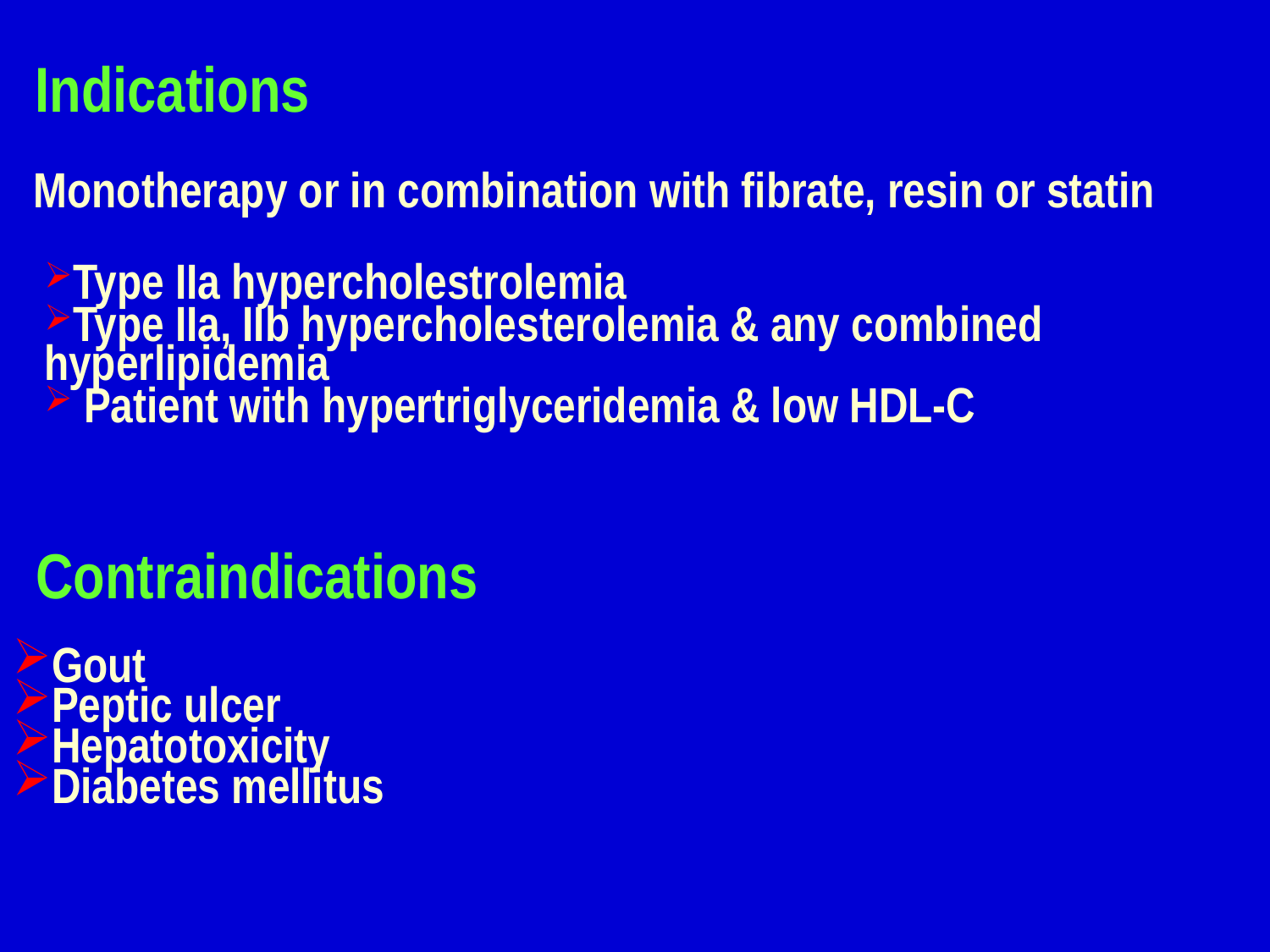

Indications
Monotherapy or in combination with fibrate, resin or statin
Type IIa hypercholestrolemia
Type IIa, IIb hypercholesterolemia & any combined hyperlipidemia
 Patient with hypertriglyceridemia & low HDL-C
Contraindications
Gout
Peptic ulcer
Hepatotoxicity
Diabetes mellitus